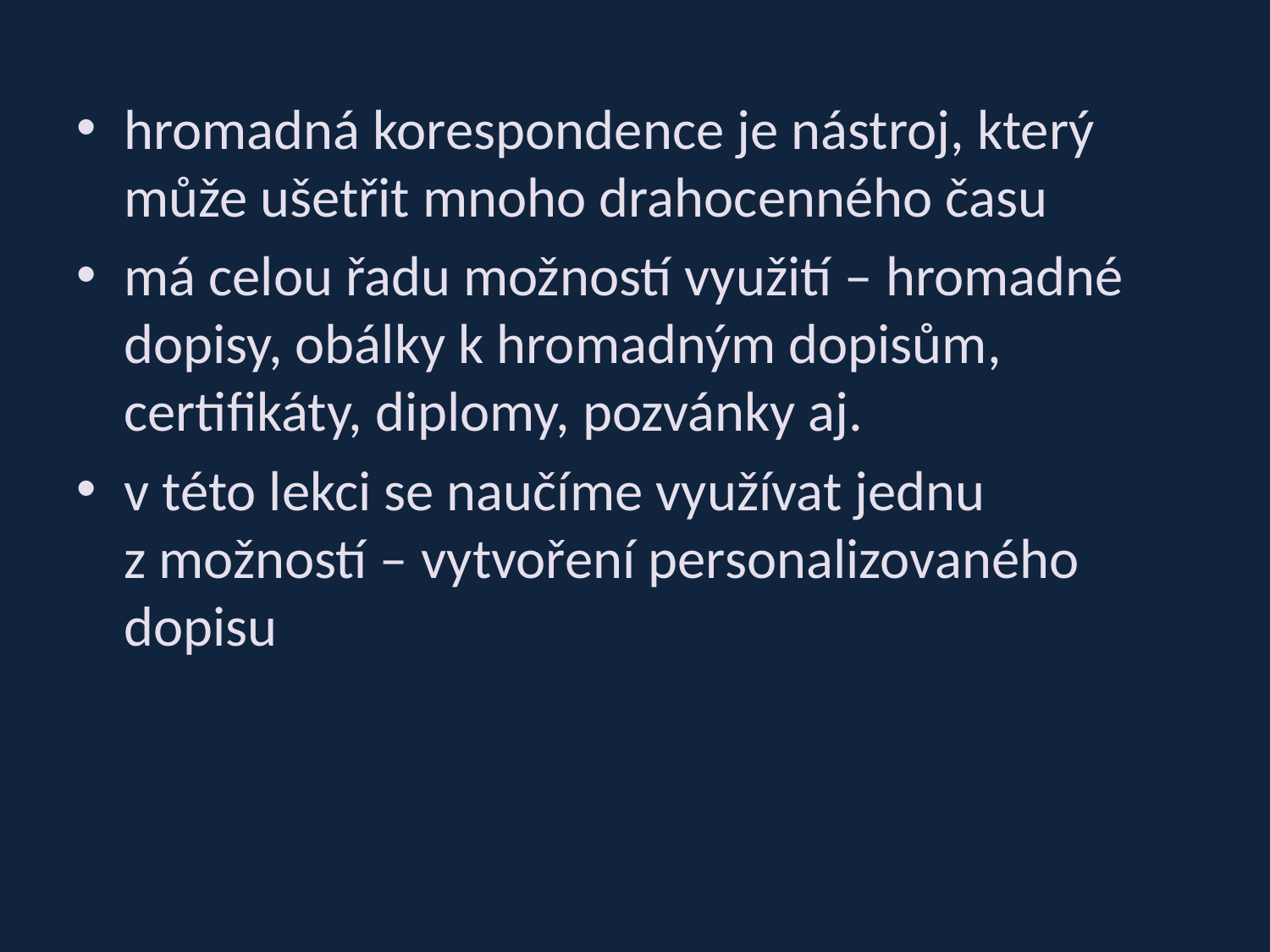

hromadná korespondence je nástroj, který může ušetřit mnoho drahocenného času
má celou řadu možností využití – hromadné dopisy, obálky k hromadným dopisům, certifikáty, diplomy, pozvánky aj.
v této lekci se naučíme využívat jednu z možností – vytvoření personalizovaného dopisu